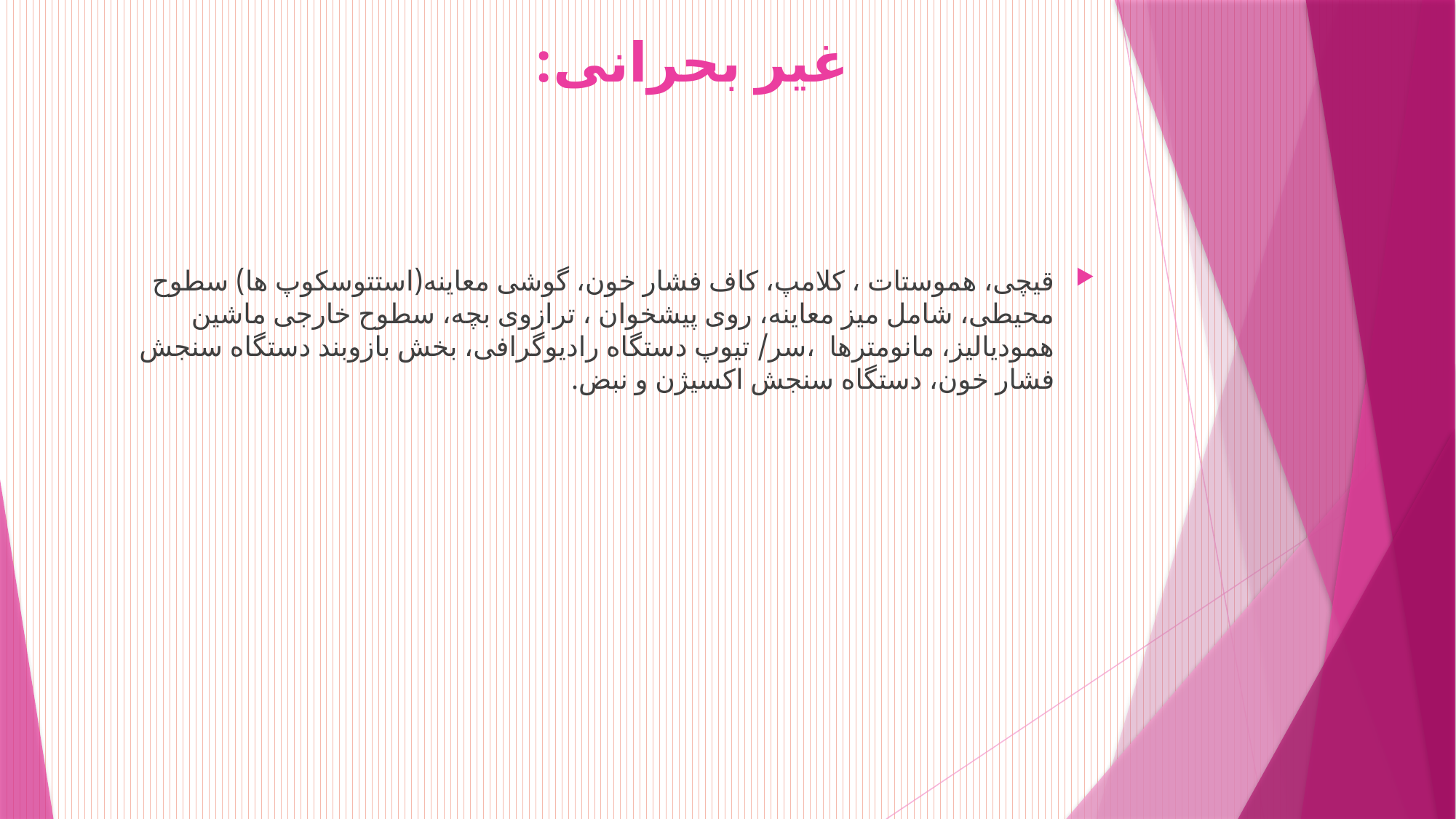

# غیر بحرانی:
قیچی، هموستات ، کلامپ، کاف فشار خون، گوشی معاینه(استتوسکوپ ها) سطوح محیطی، شامل میز معاینه، روی پیشخوان ، ترازوی بچه، سطوح خارجی ماشین همودیالیز، مانومترها  ،سر/ تیوپ دستگاه رادیوگرافی، بخش بازوبند دستگاه سنجش فشار خون، دستگاه سنجش اکسیژن و نبض.